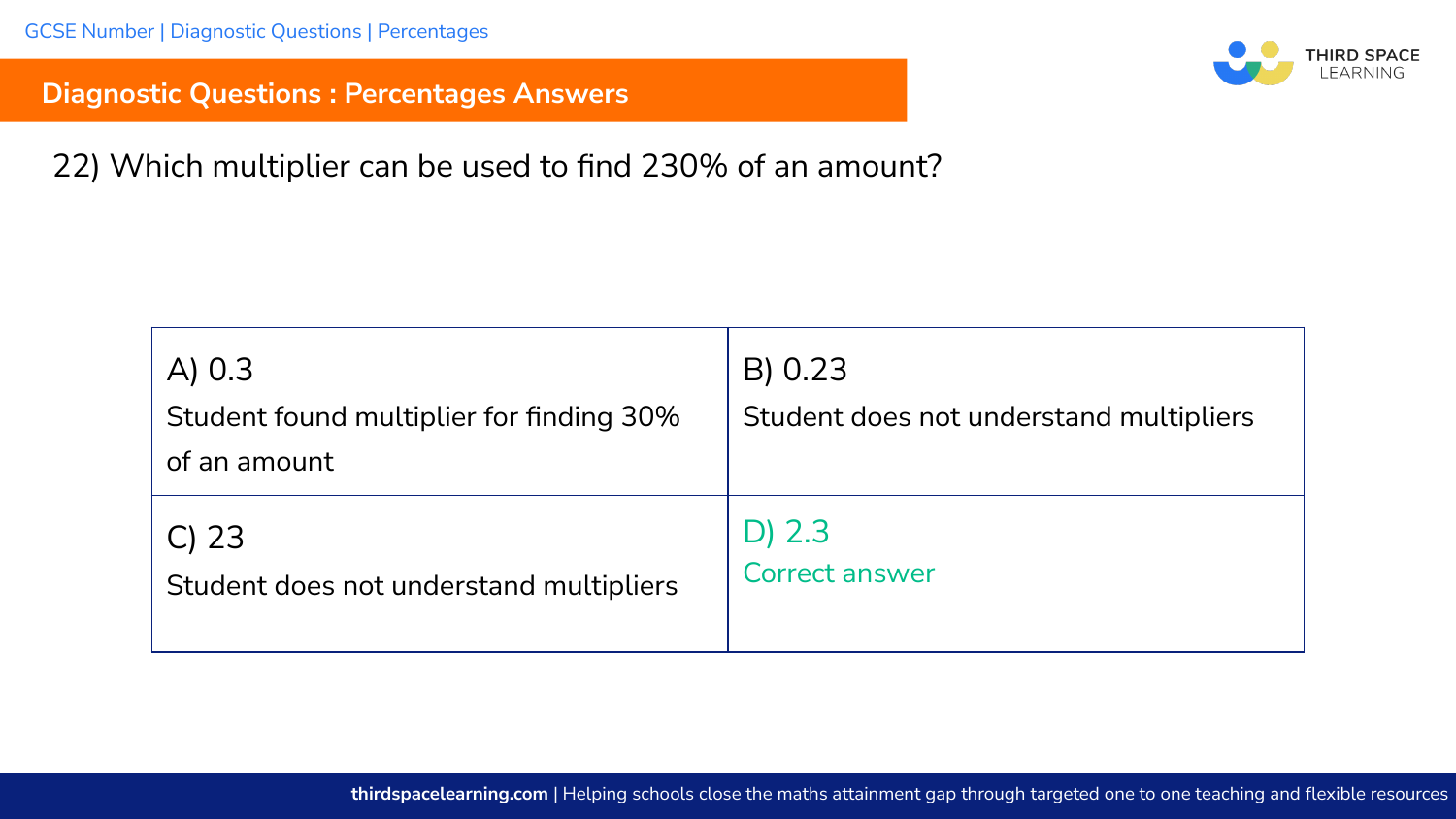

Diagnostic Questions : Percentages Answers
| 22) Which multiplier can be used to find 230% of an amount? |
| --- |
| A) 0.3 Student found multiplier for finding 30% of an amount | B) 0.23 Student does not understand multipliers |
| --- | --- |
| C) 23 Student does not understand multipliers | D) 2.3 Correct answer |